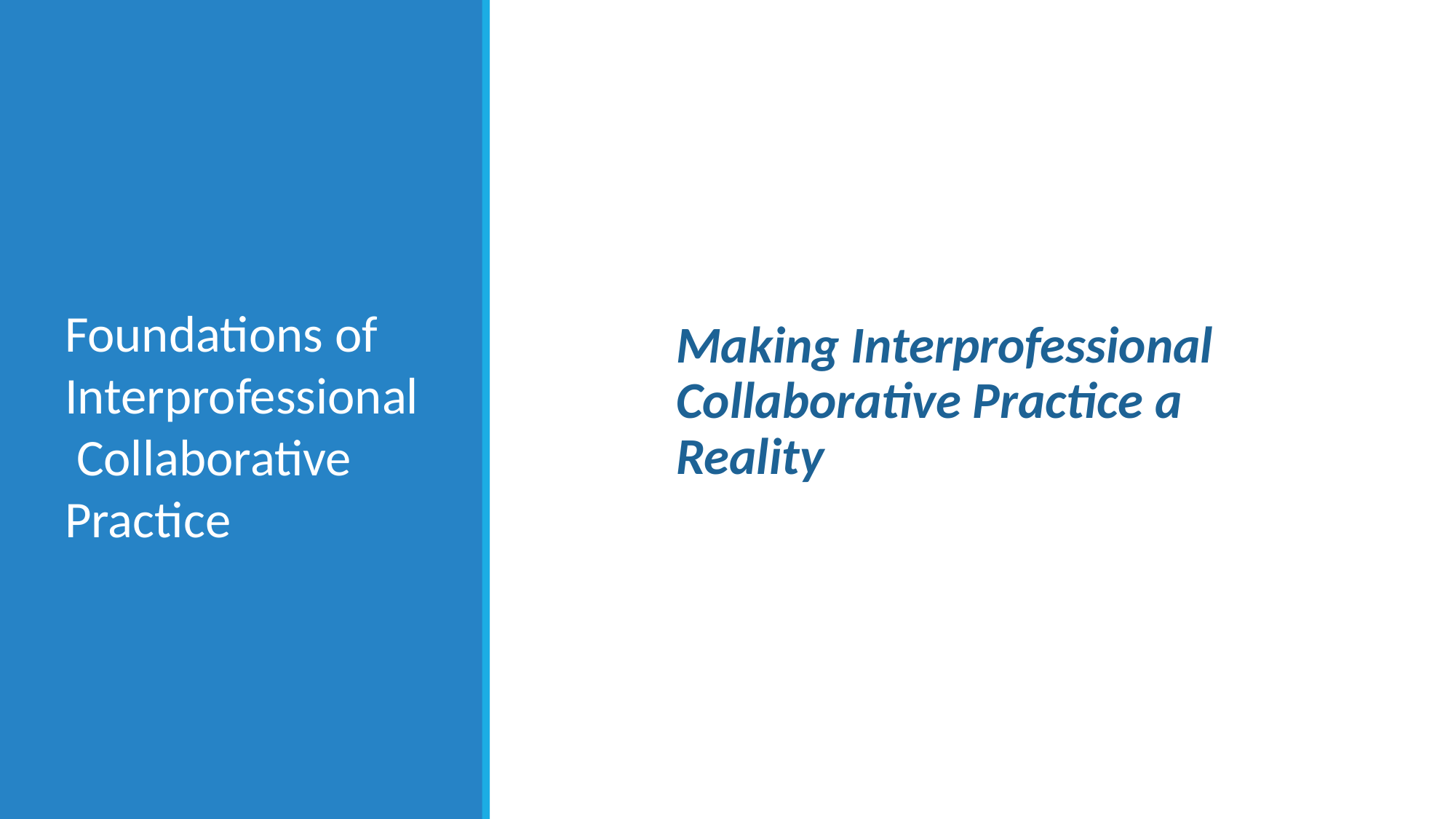

Making Interprofessional Collaborative Practice a Reality

Foundations of
Interprofessional Collaborative
Practice